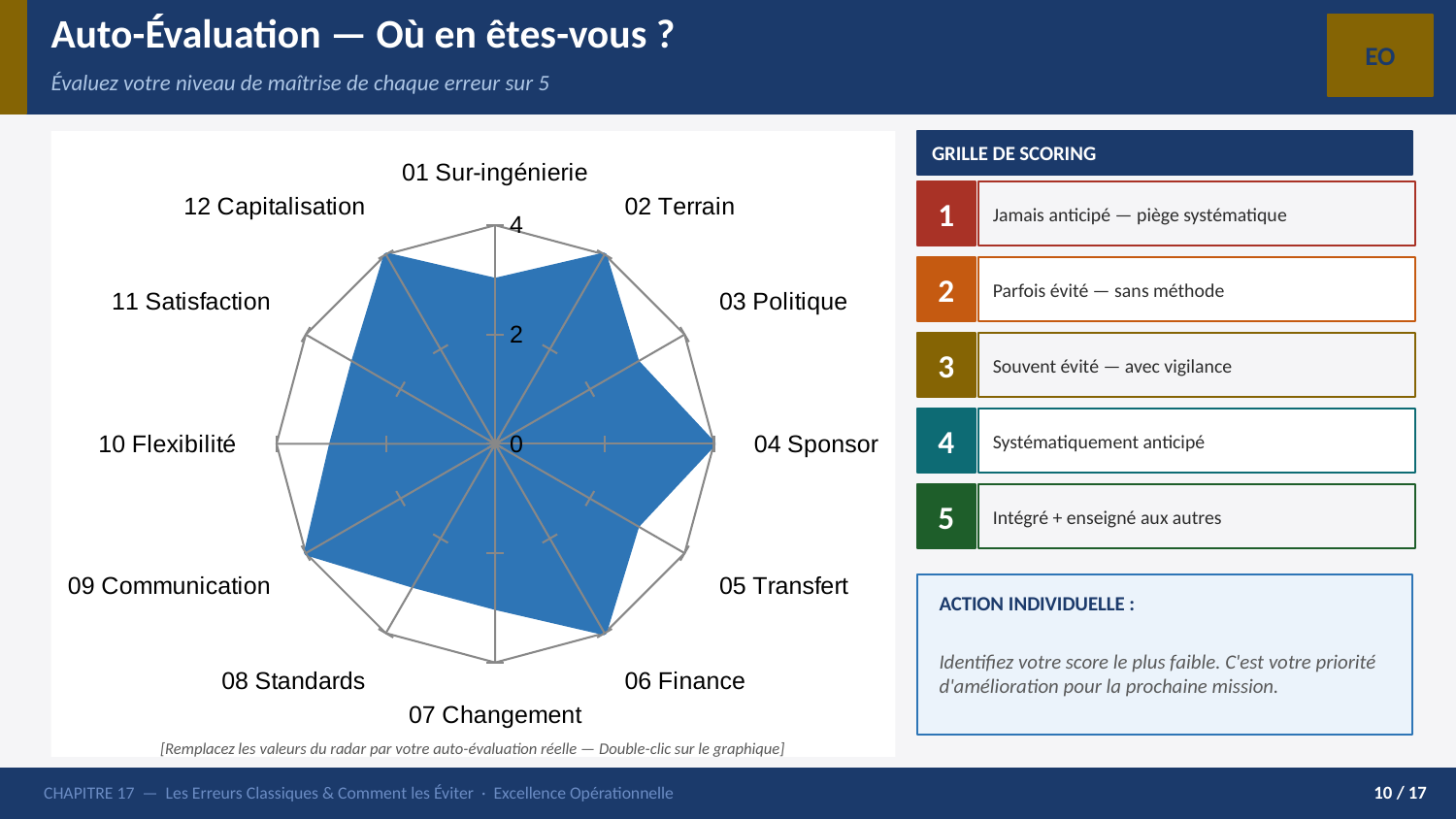

Auto-Évaluation — Où en êtes-vous ?

EO
Évaluez votre niveau de maîtrise de chaque erreur sur 5

### Chart

| Category | Mon niveau de prévention |
|---|---|
| 01 Sur-ingénierie | 3.0 |
| 02 Terrain | 4.0 |
| 03 Politique | 3.0 |
| 04 Sponsor | 4.0 |
| 05 Transfert | 3.0 |
| 06 Finance | 4.0 |
| 07 Changement | 3.0 |
| 08 Standards | 3.0 |
| 09 Communication | 4.0 |
| 10 Flexibilité | 3.0 |
| 11 Satisfaction | 3.0 |
| 12 Capitalisation | 4.0 |
GRILLE DE SCORING

1

Jamais anticipé — piège systématique

2

Parfois évité — sans méthode

3

Souvent évité — avec vigilance

4

Systématiquement anticipé

5

Intégré + enseigné aux autres

ACTION INDIVIDUELLE :
Identifiez votre score le plus faible. C'est votre priorité d'amélioration pour la prochaine mission.
[Remplacez les valeurs du radar par votre auto-évaluation réelle — Double-clic sur le graphique]

CHAPITRE 17  —  Les Erreurs Classiques & Comment les Éviter  ·  Excellence Opérationnelle
10 / 17